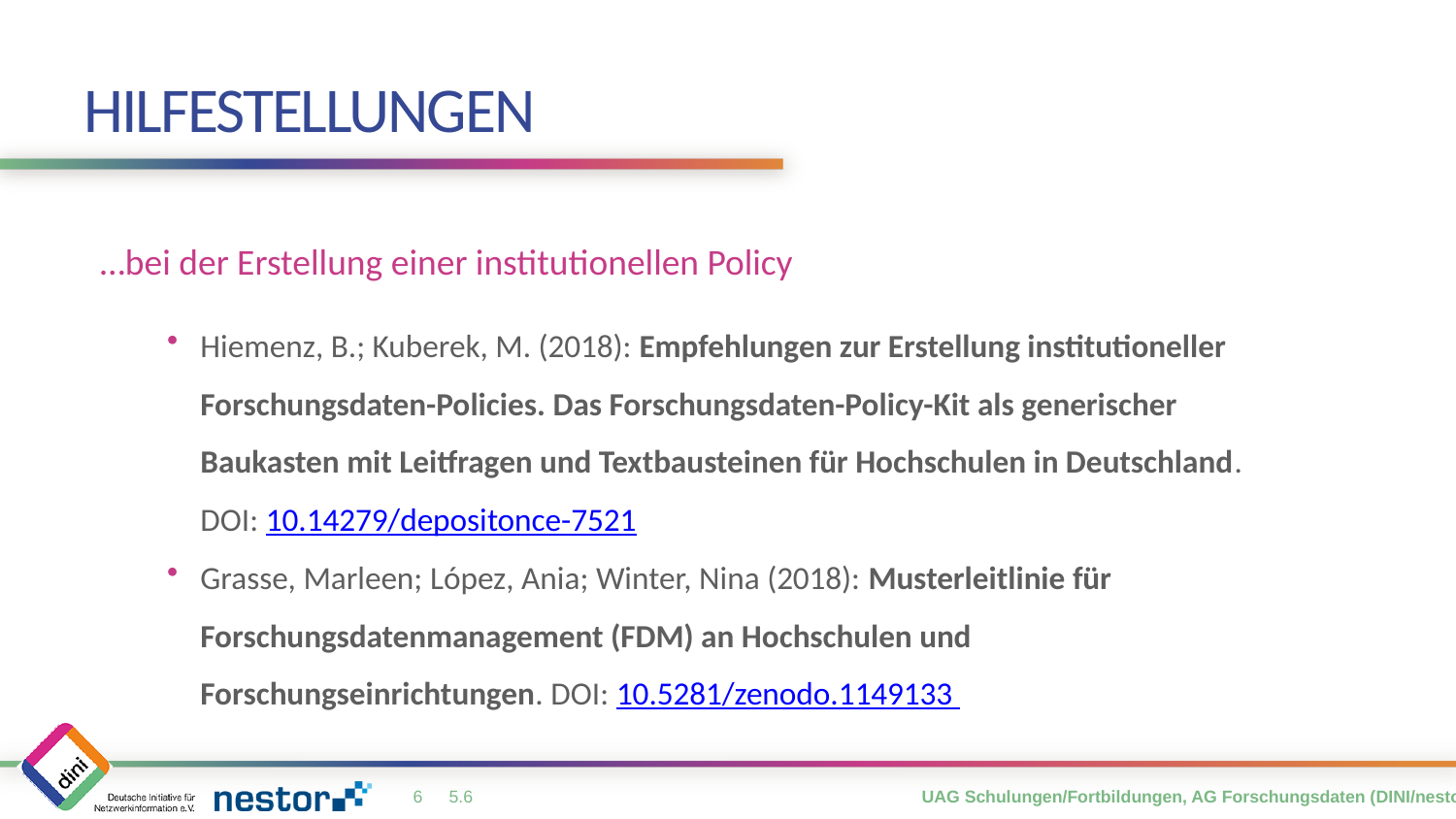

# Hilfestellungen
…bei der Erstellung einer institutionellen Policy
Hiemenz, B.; Kuberek, M. (2018): Empfehlungen zur Erstellung institutioneller Forschungsdaten-Policies. Das Forschungsdaten-Policy-Kit als generischer Baukasten mit Leitfragen und Textbausteinen für Hochschulen in Deutschland.
DOI: 10.14279/depositonce-7521
Grasse, Marleen; López, Ania; Winter, Nina (2018): Musterleitlinie für Forschungsdatenmanagement (FDM) an Hochschulen und Forschungseinrichtungen. DOI: 10.5281/zenodo.1149133
6
5.6